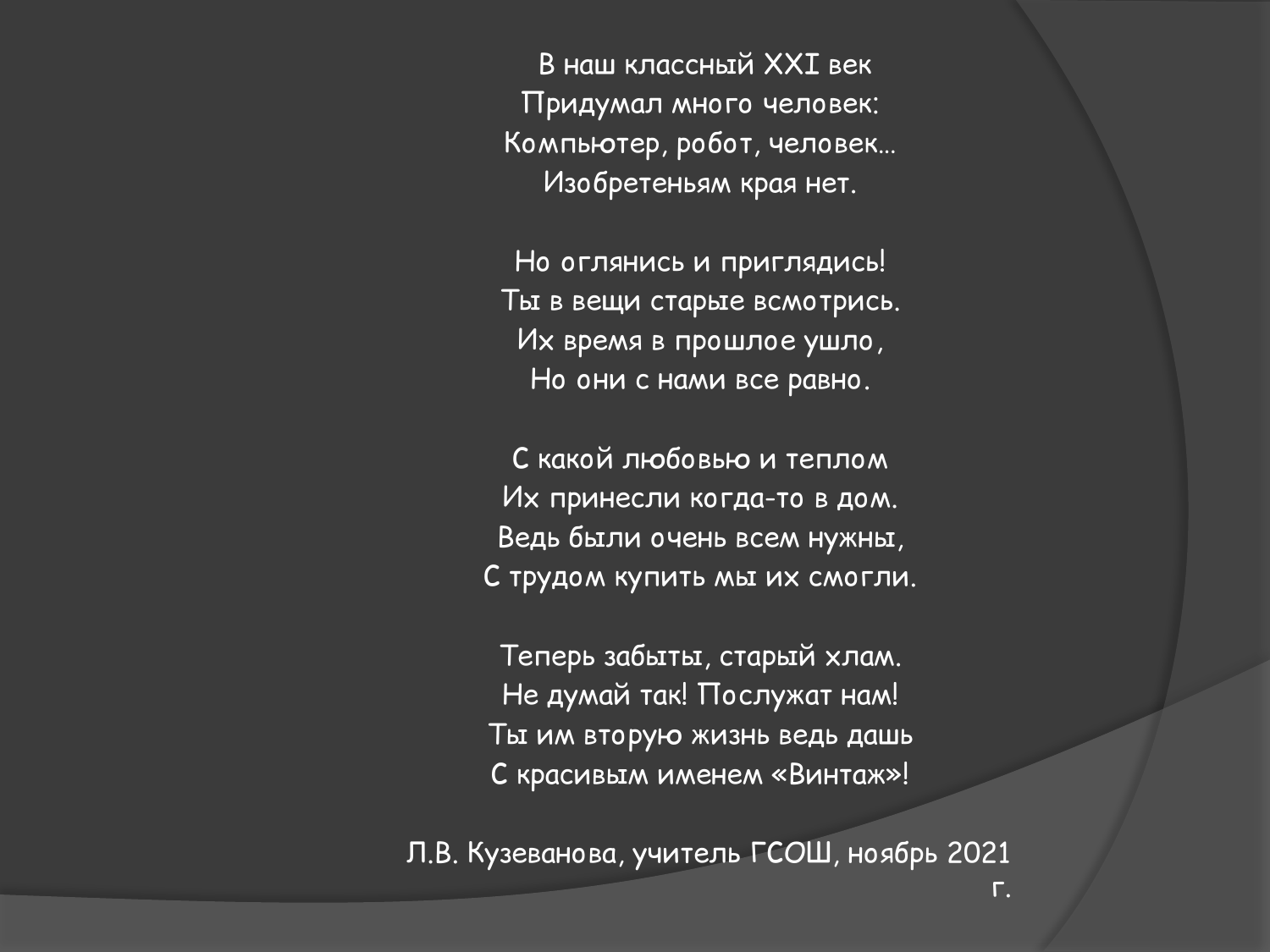

В наш классный ХХI век
Придумал много человек:
Компьютер, робот, человек…
Изобретеньям края нет.

Но оглянись и приглядись!
Ты в вещи старые всмотрись.
Их время в прошлое ушло,
Но они с нами все равно.

С какой любовью и теплом
Их принесли когда-то в дом.
Ведь были очень всем нужны,
С трудом купить мы их смогли.

Теперь забыты, старый хлам.
Не думай так! Послужат нам!
Ты им вторую жизнь ведь дашь
С красивым именем «Винтаж»!

Л.В. Кузеванова, учитель ГСОШ, ноябрь 2021 г.